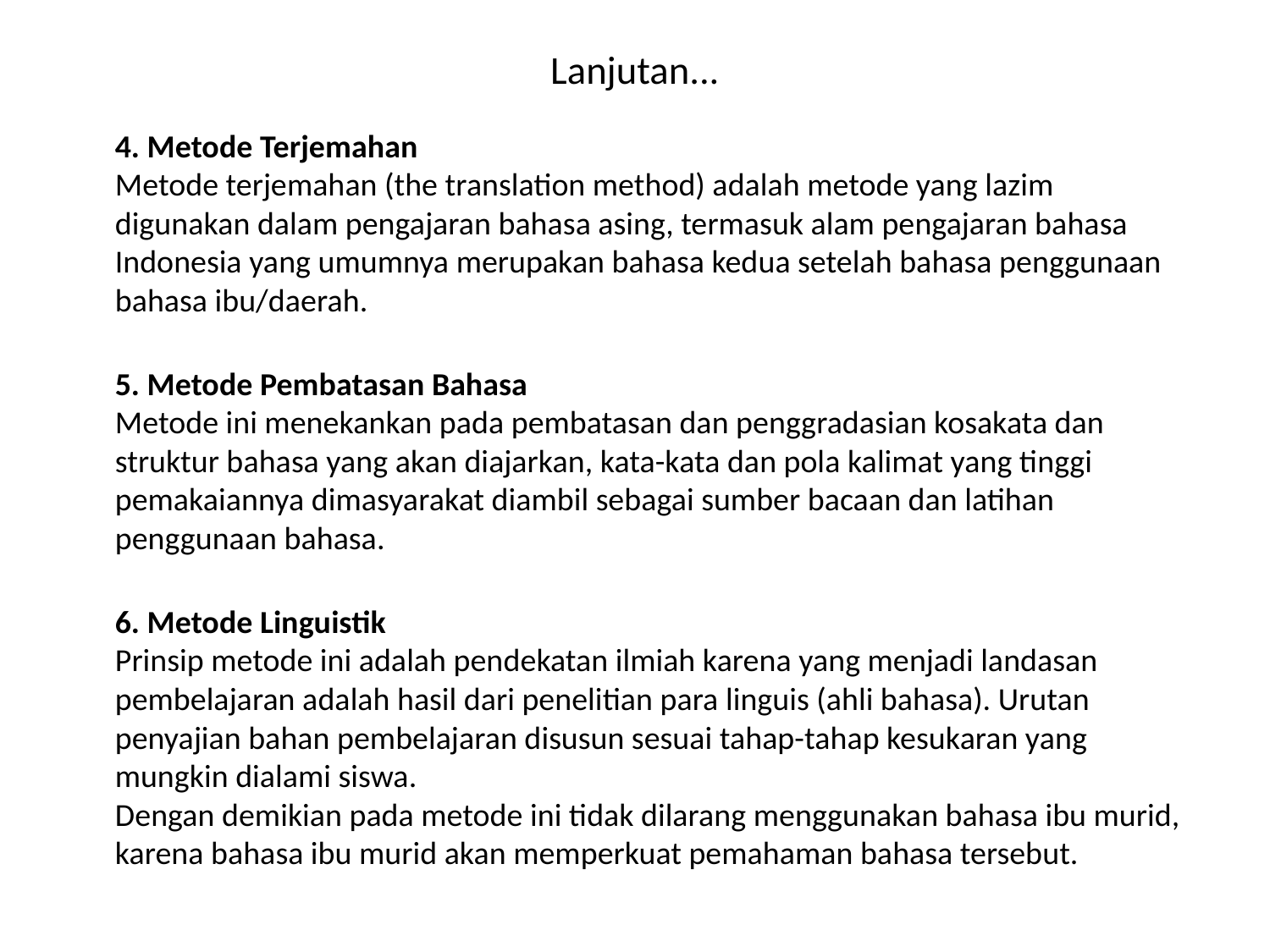

# Lanjutan...
	4. Metode Terjemahan
Metode terjemahan (the translation method) adalah metode yang lazim digunakan dalam pengajaran bahasa asing, termasuk alam pengajaran bahasa Indonesia yang umumnya merupakan bahasa kedua setelah bahasa penggunaan bahasa ibu/daerah.
5. Metode Pembatasan Bahasa
Metode ini menekankan pada pembatasan dan penggradasian kosakata dan struktur bahasa yang akan diajarkan, kata-kata dan pola kalimat yang tinggi pemakaiannya dimasyarakat diambil sebagai sumber bacaan dan latihan penggunaan bahasa.
6. Metode Linguistik
Prinsip metode ini adalah pendekatan ilmiah karena yang menjadi landasan pembelajaran adalah hasil dari penelitian para linguis (ahli bahasa). Urutan penyajian bahan pembelajaran disusun sesuai tahap-tahap kesukaran yang mungkin dialami siswa.
Dengan demikian pada metode ini tidak dilarang menggunakan bahasa ibu murid, karena bahasa ibu murid akan memperkuat pemahaman bahasa tersebut.